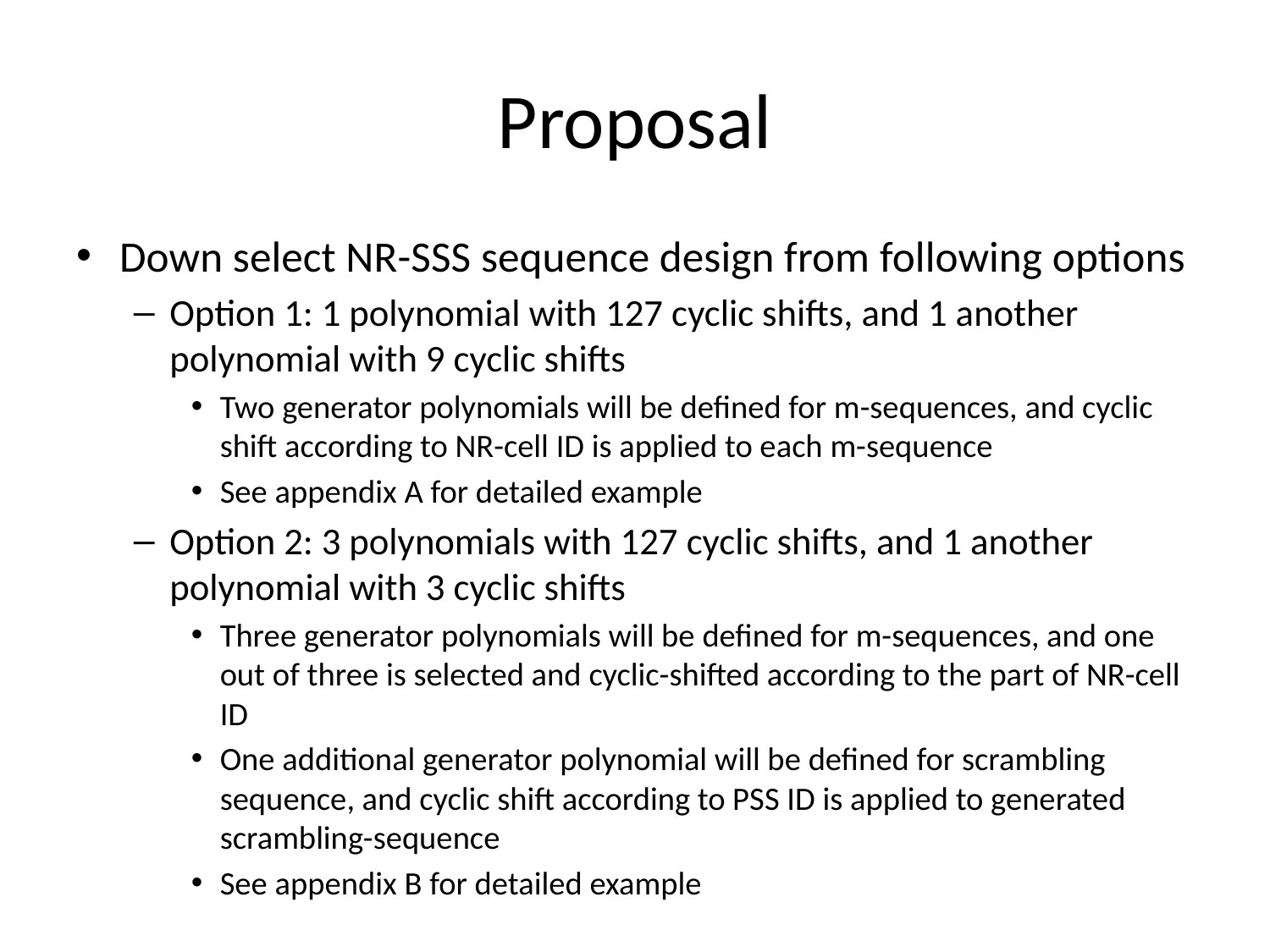

# Proposal
Down select NR-SSS sequence design from following options
Option 1: 1 polynomial with 127 cyclic shifts, and 1 another polynomial with 9 cyclic shifts
Two generator polynomials will be defined for m-sequences, and cyclic shift according to NR-cell ID is applied to each m-sequence
See appendix A for detailed example
Option 2: 3 polynomials with 127 cyclic shifts, and 1 another polynomial with 3 cyclic shifts
Three generator polynomials will be defined for m-sequences, and one out of three is selected and cyclic-shifted according to the part of NR-cell ID
One additional generator polynomial will be defined for scrambling sequence, and cyclic shift according to PSS ID is applied to generated scrambling-sequence
See appendix B for detailed example